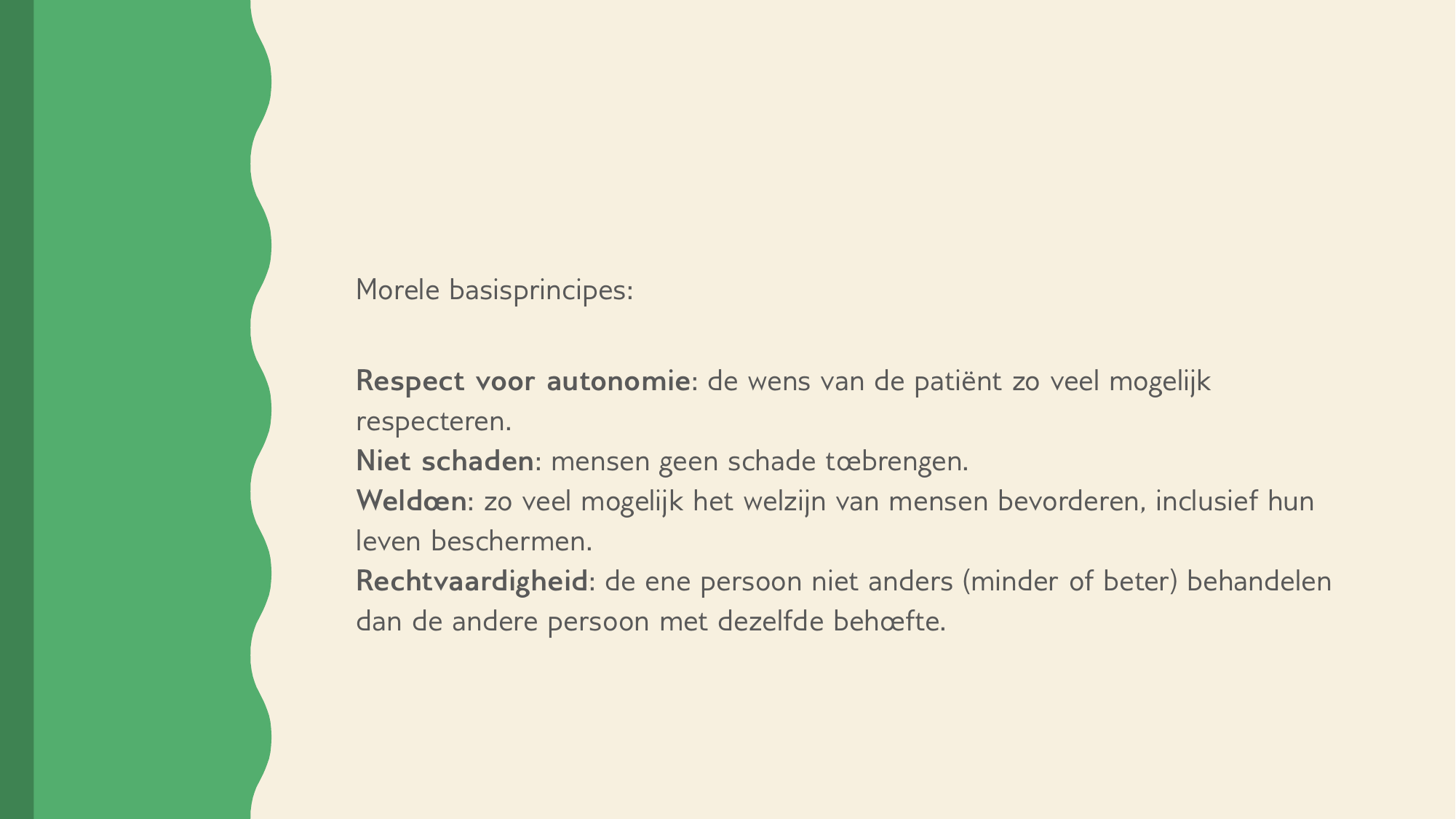

#
Morele basisprincipes:
Respect voor autonomie: de wens van de patiënt zo veel mogelijk respecteren.
Niet schaden: mensen geen schade toebrengen.
Weldoen: zo veel mogelijk het welzijn van mensen bevorderen, inclusief hun leven beschermen.
Rechtvaardigheid: de ene persoon niet anders (minder of beter) behandelen dan de andere persoon met dezelfde behoefte.